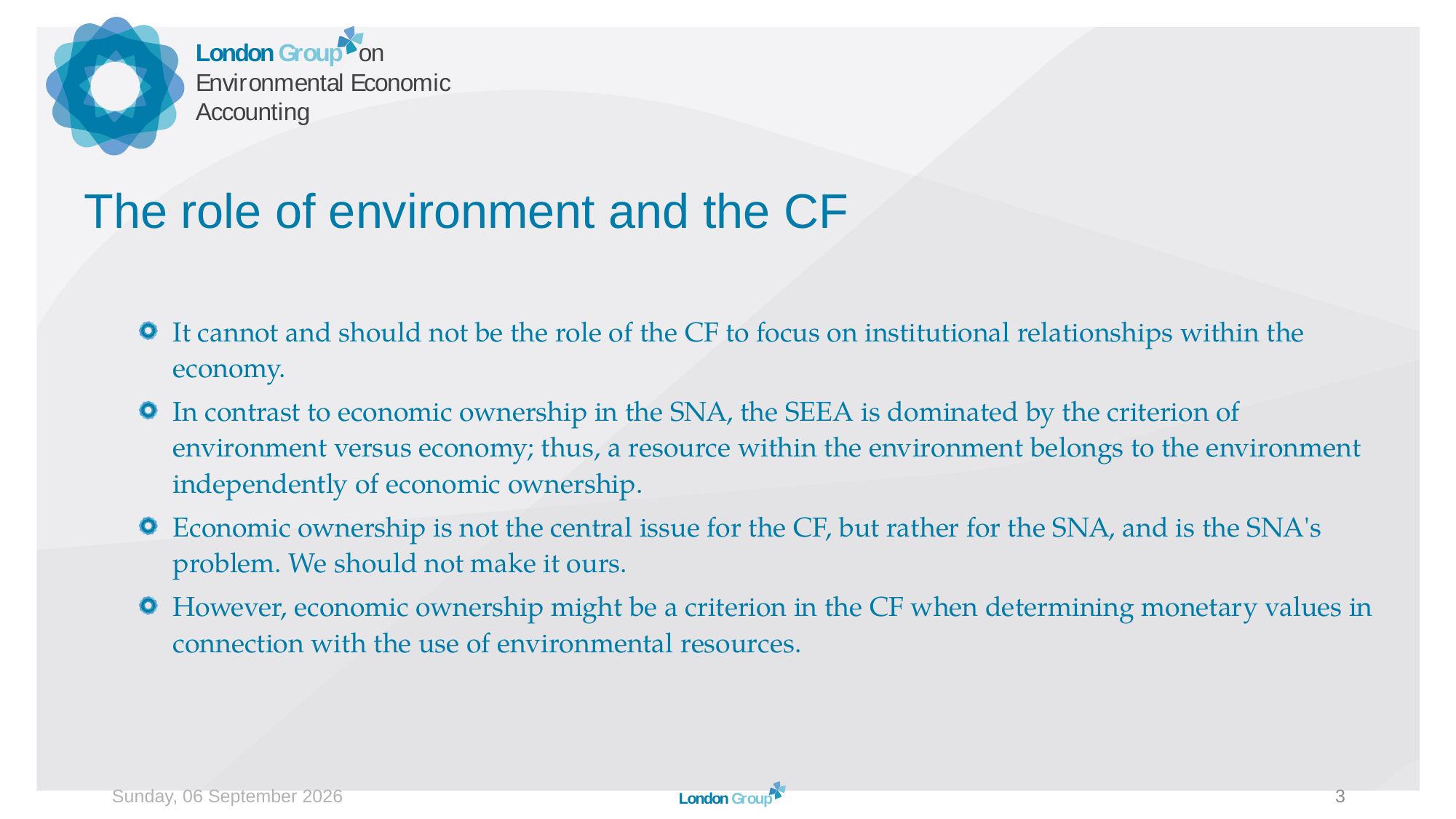

# The role of environment and the CF

It cannot and should not be the role of the CF to focus on institutional relationships within the economy.
In contrast to economic ownership in the SNA, the SEEA is dominated by the criterion of environment versus economy; thus, a resource within the environment belongs to the environment independently of economic ownership.
Economic ownership is not the central issue for the CF, but rather for the SNA, and is the SNA's problem. We should not make it ours.
However, economic ownership might be a criterion in the CF when determining monetary values in connection with the use of environmental resources.
Sunday, 06 September 2026